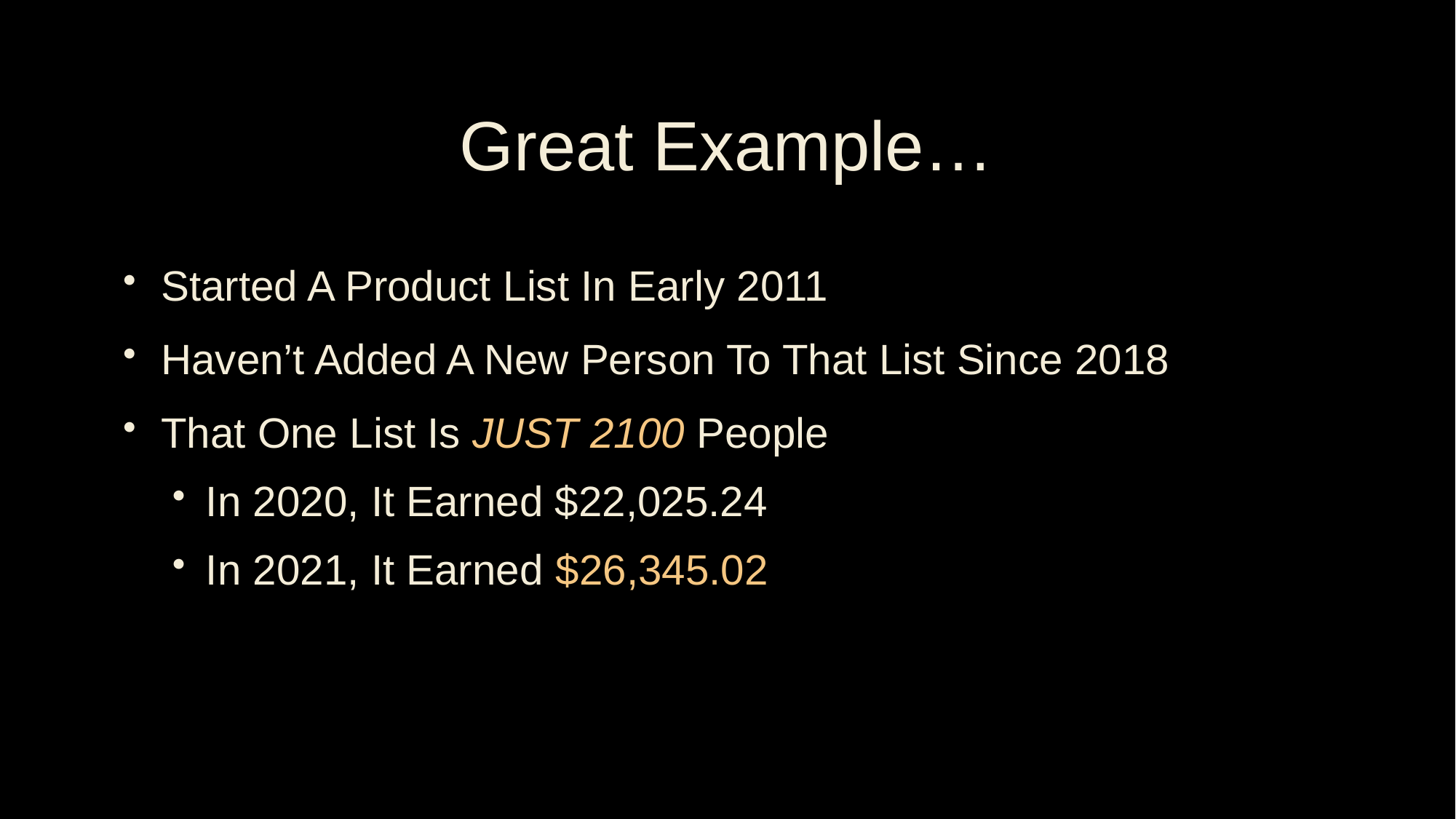

# Great Example…
Started A Product List In Early 2011
Haven’t Added A New Person To That List Since 2018
That One List Is JUST 2100 People
In 2020, It Earned $22,025.24
In 2021, It Earned $26,345.02